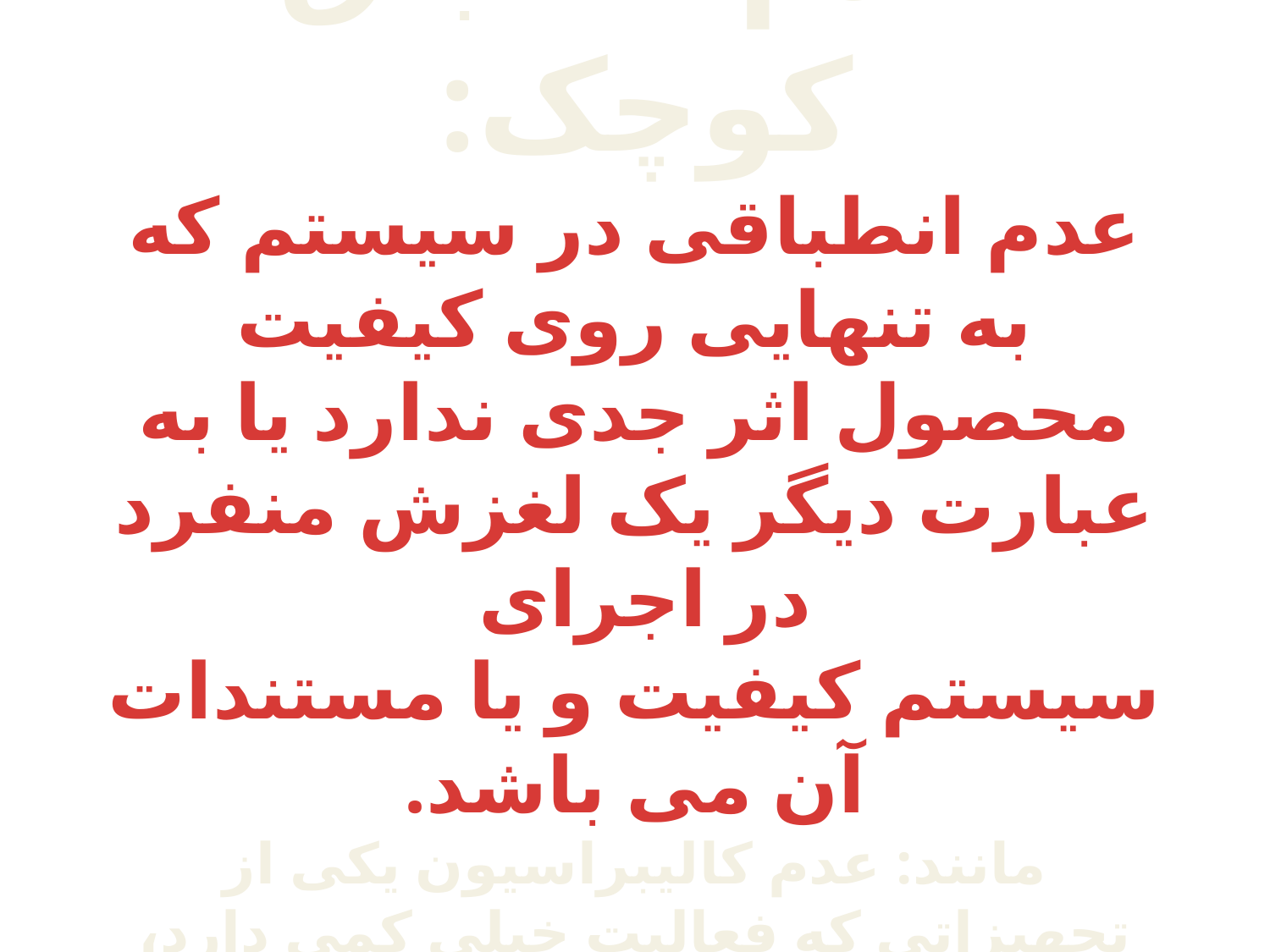

# عدم انطباق کوچک: عدم انطباقی در سیستم که به تنهایی روی کیفیت محصول اثر جدی ندارد یا به عبارت دیگر یک لغزش منفرد در اجرای سیستم کیفیت و یا مستندات آن می باشد. مانند: عدم کالیبراسیون یکی از تجهیزاتی که فعالیت خیلی کمی دارد، از تعداد کل SOP موجود یک یا حداکثر 2 تا کم باشد.